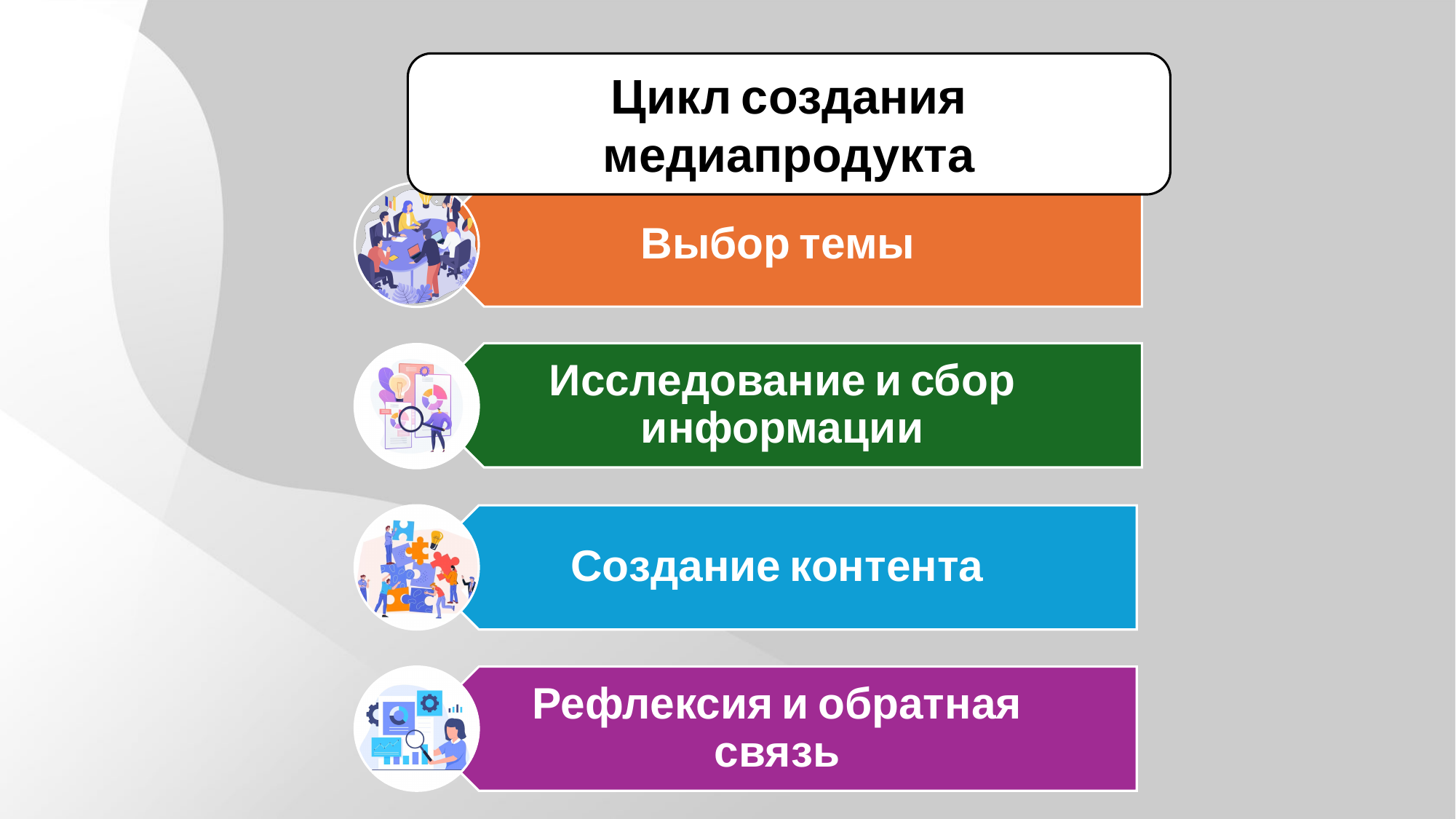

Цикл создания медиапродукта
Выбор темы
Исследование и сбор информации
Создание контента
Рефлексия и обратная связь